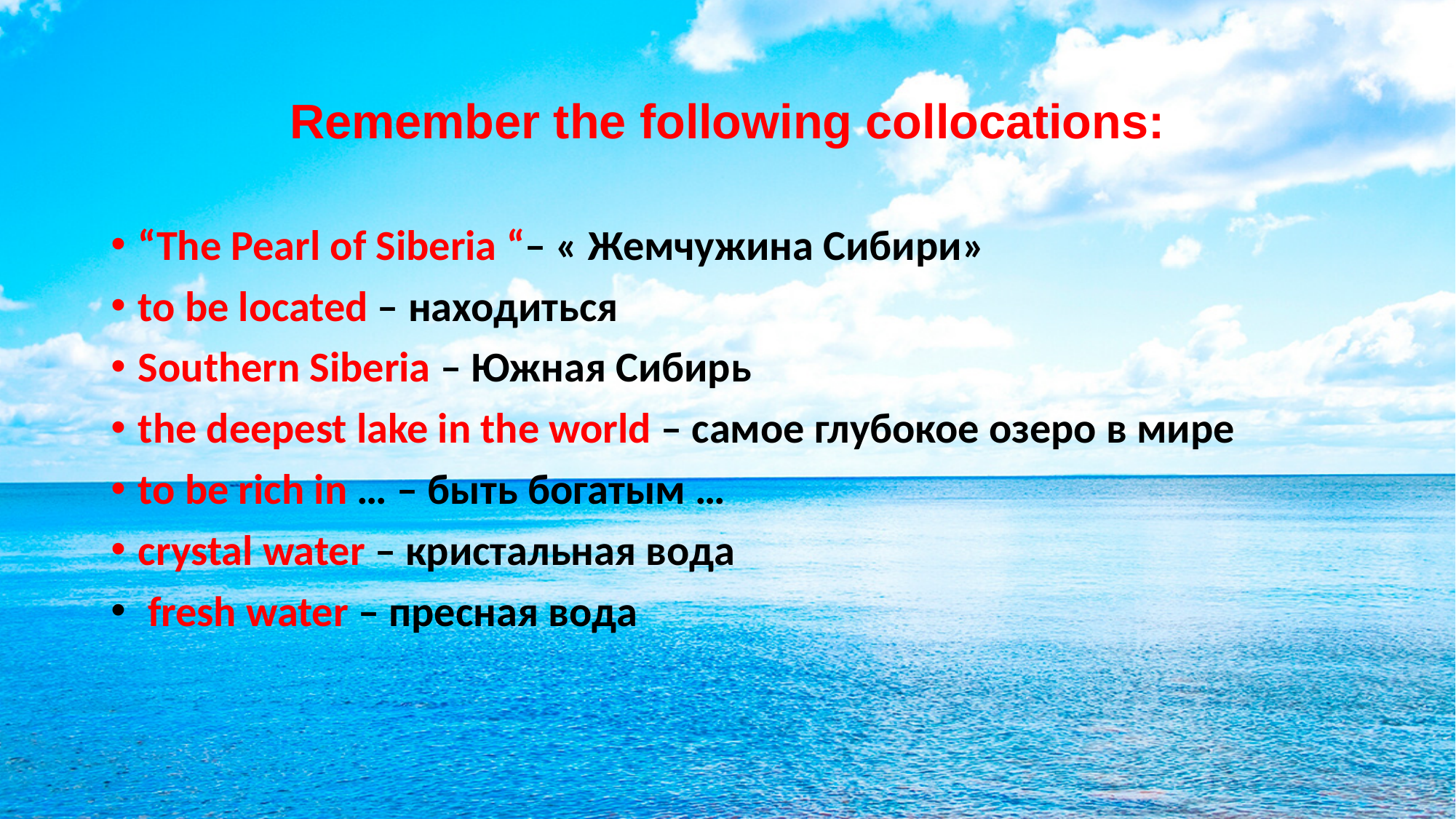

# Remember the following collocations:
“The Pearl of Siberia “– « Жемчужина Сибири»
to be located – находиться
Southern Siberia – Южная Сибирь
the deepest lake in the world – самое глубокое озеро в мире
to be rich in … – быть богатым …
crystal water – кристальная вода
 fresh water – пресная вода